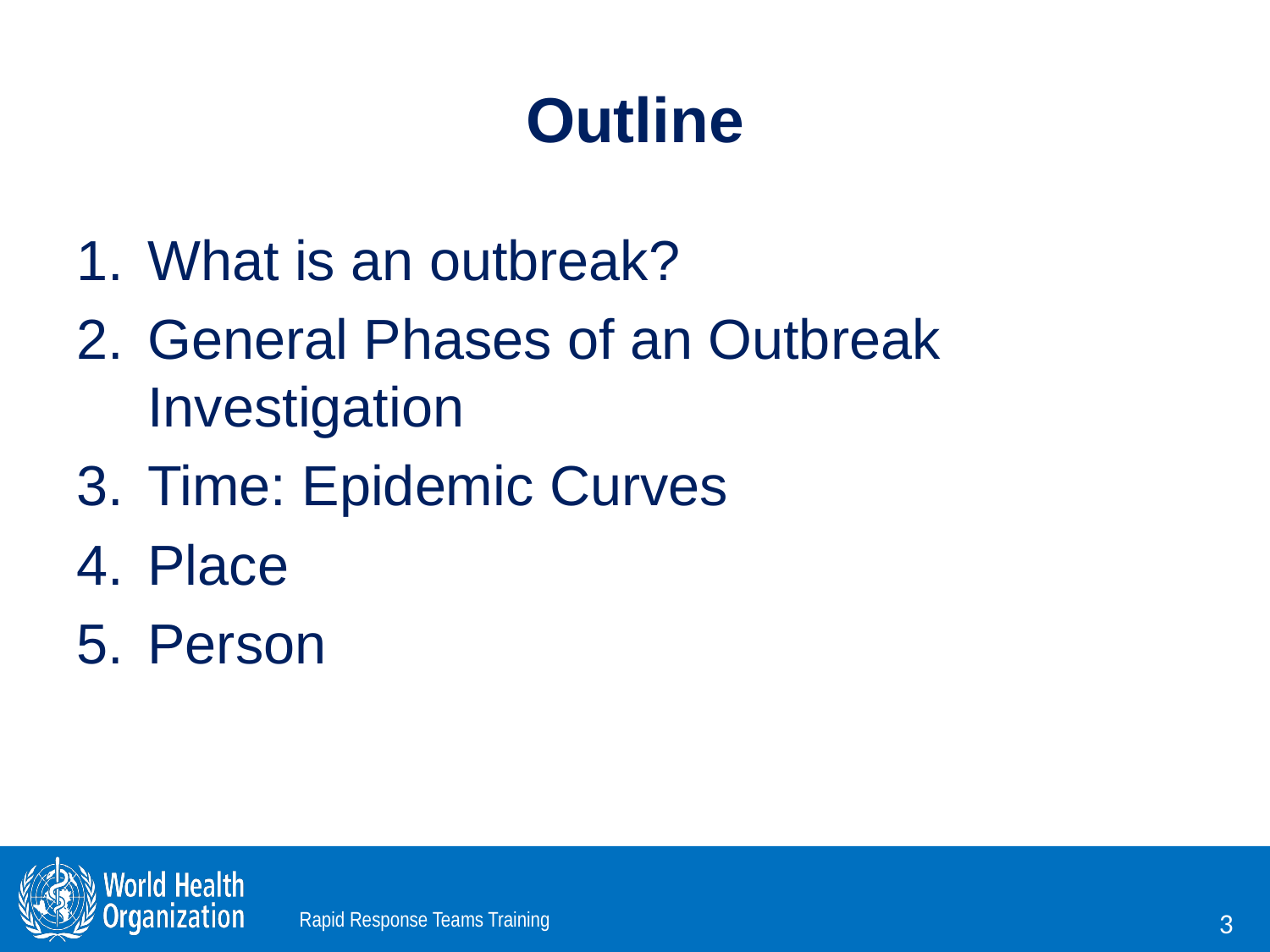

# Outline
What is an outbreak?
General Phases of an Outbreak Investigation
Time: Epidemic Curves
Place
Person